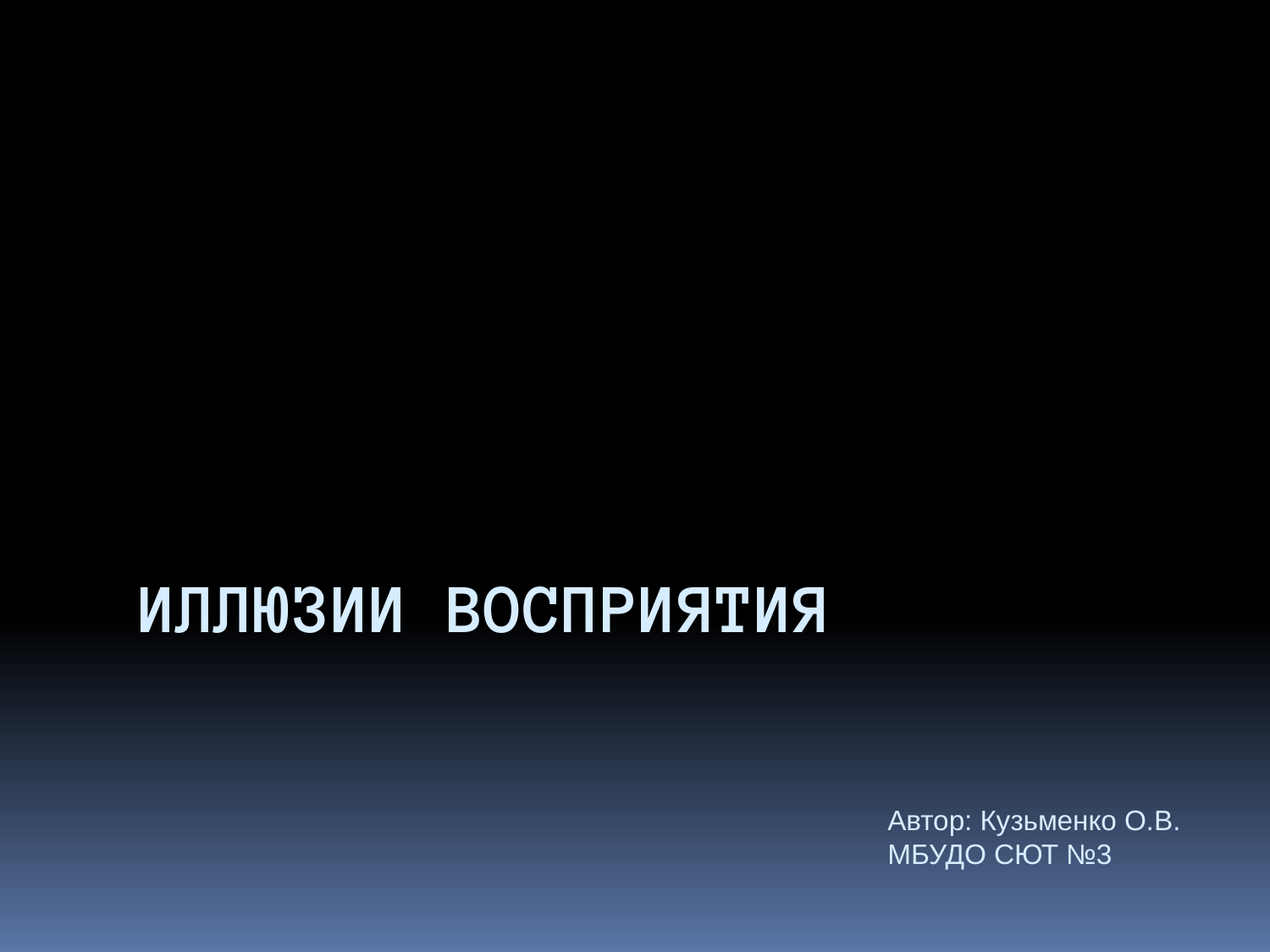

# ИЛЛЮЗИИ ВОСПРИЯТИЯ
Автор: Кузьменко О.В.
МБУДО СЮТ №3